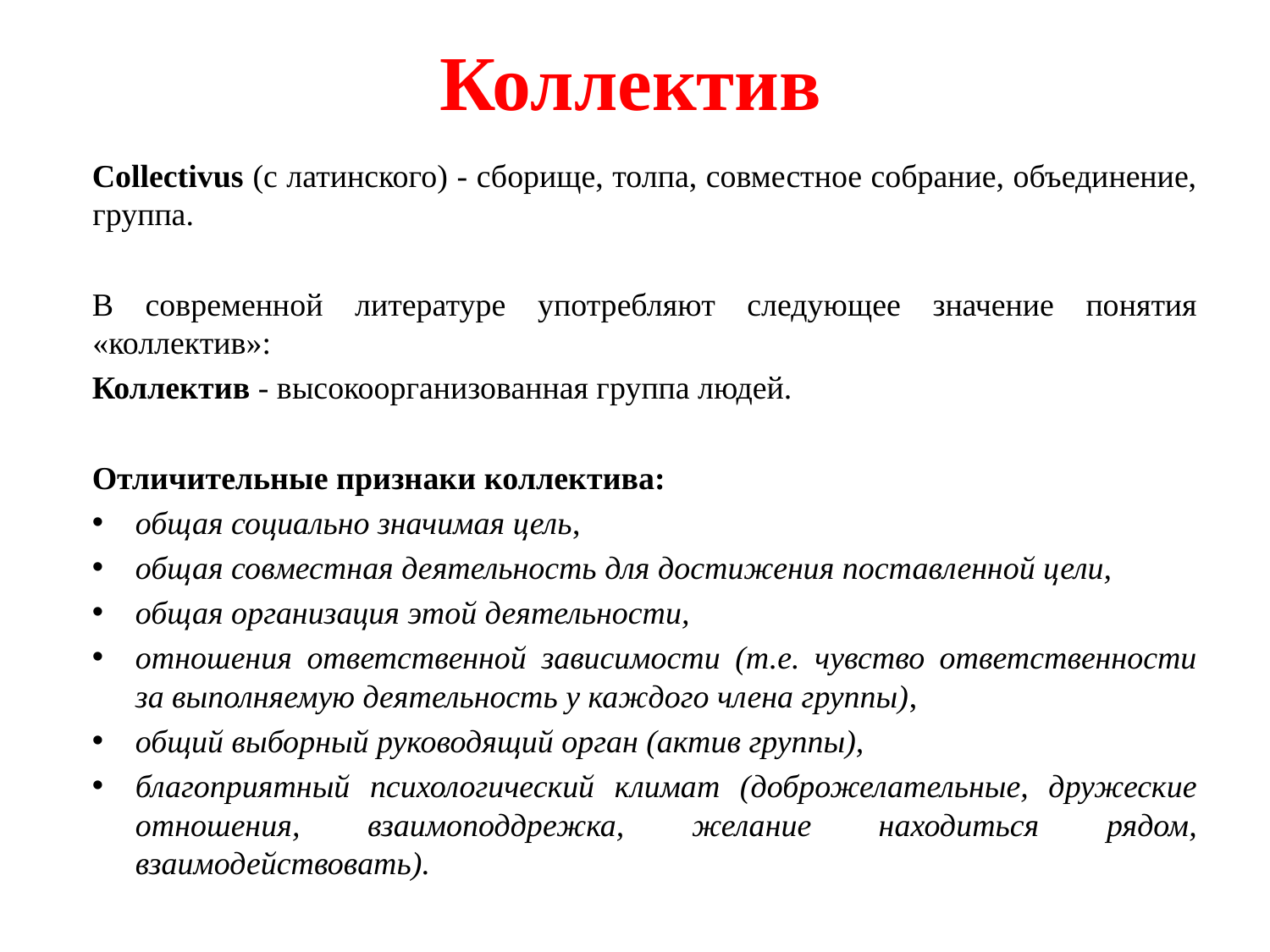

# Коллектив
Collectivus (с латинского) - сборище, толпа, совместное собрание, объединение, группа.

В современной литературе употребляют следующее значение понятия «коллектив»:
Коллектив - высокоорганизованная группа людей.

Отличительные признаки коллектива:
общая социально значимая цель,
общая совместная деятельность для достижения поставленной цели,
общая организация этой деятельности,
отношения ответственной зависимости (т.е. чувство ответственности за выполняемую деятельность у каждого члена группы),
общий выборный руководящий орган (актив группы),
благоприятный психологический климат (доброжелательные, дружеские отношения, взаимоподдрежка, желание находиться рядом, взаимодействовать).